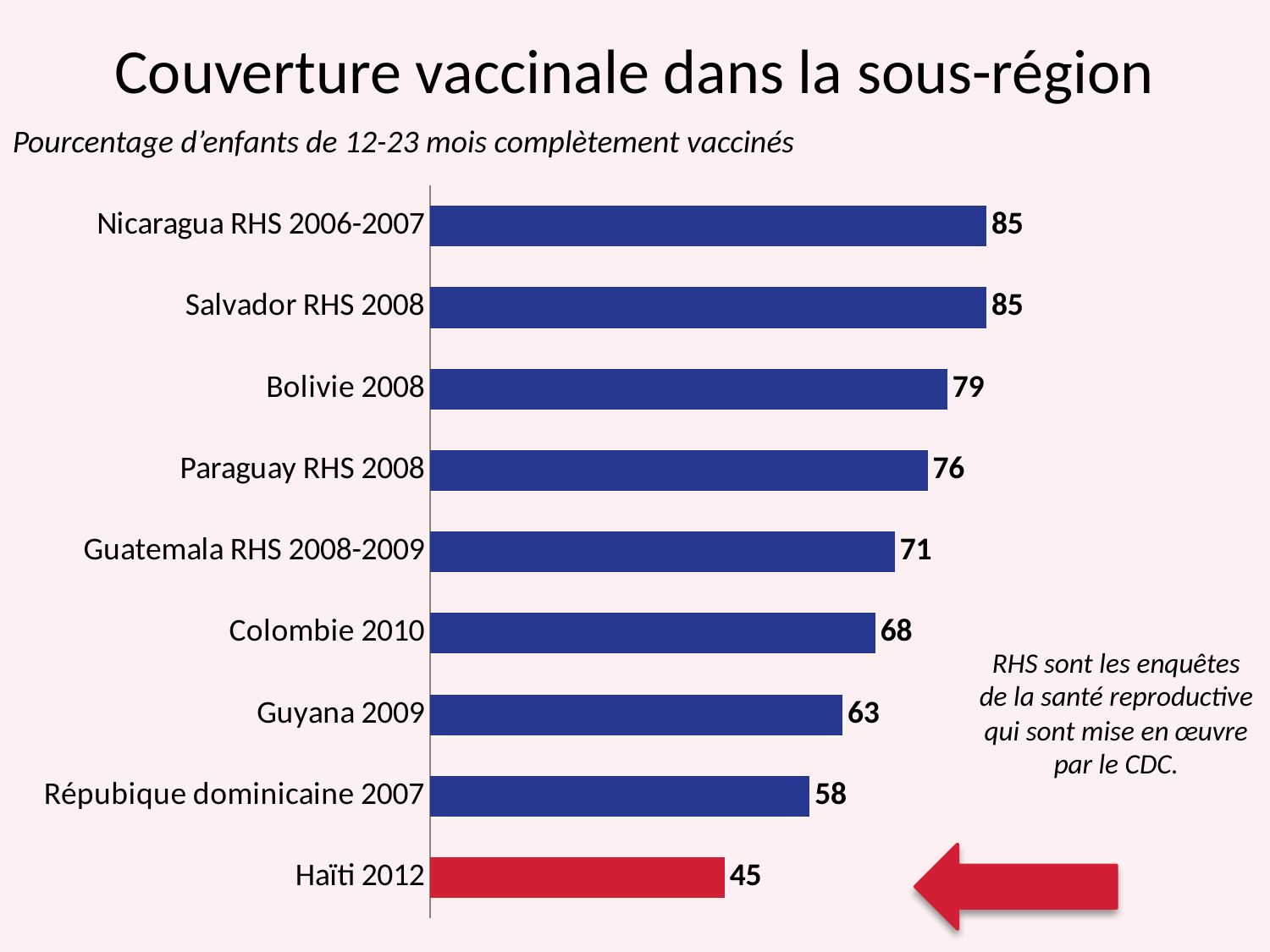

# Couverture vaccinale dans la sous-région
Pourcentage d’enfants de 12-23 mois complètement vaccinés

### Chart

| Category | Column1 |
|---|---|
| Haïti 2012 | 45.0 |
| Répubique dominicaine 2007 | 58.0 |
| Guyana 2009 | 63.0 |
| Colombie 2010 | 68.0 |
| Guatemala RHS 2008-2009 | 71.0 |
| Paraguay RHS 2008 | 76.0 |
| Bolivie 2008 | 79.0 |
| Salvador RHS 2008 | 85.0 |
| Nicaragua RHS 2006-2007 | 85.0 |
RHS sont les enquêtes de la santé reproductive qui sont mise en œuvre par le CDC.